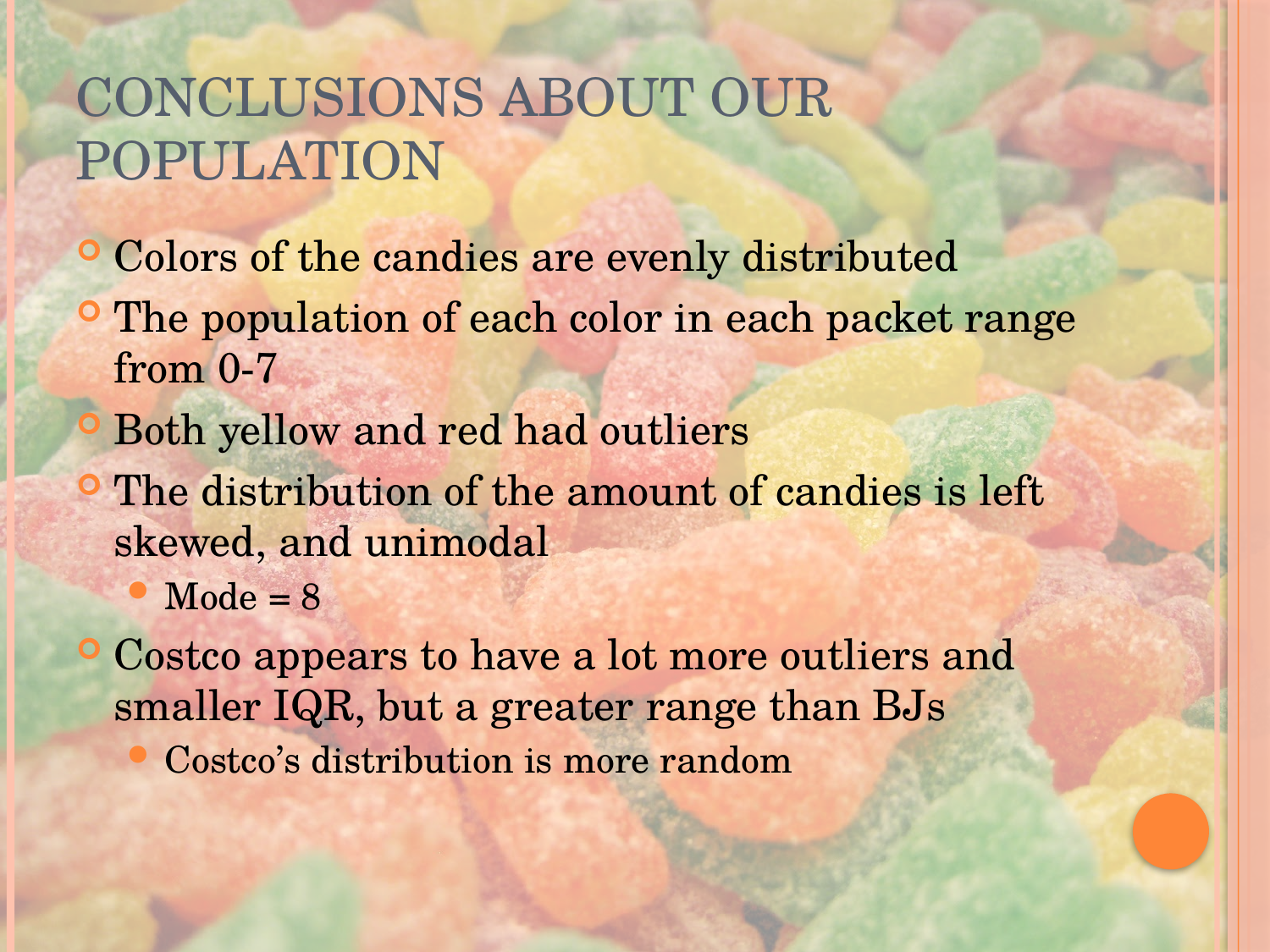

# Conclusions about our population
Colors of the candies are evenly distributed
The population of each color in each packet range from 0-7
Both yellow and red had outliers
The distribution of the amount of candies is left skewed, and unimodal
Mode = 8
Costco appears to have a lot more outliers and smaller IQR, but a greater range than BJs
Costco’s distribution is more random